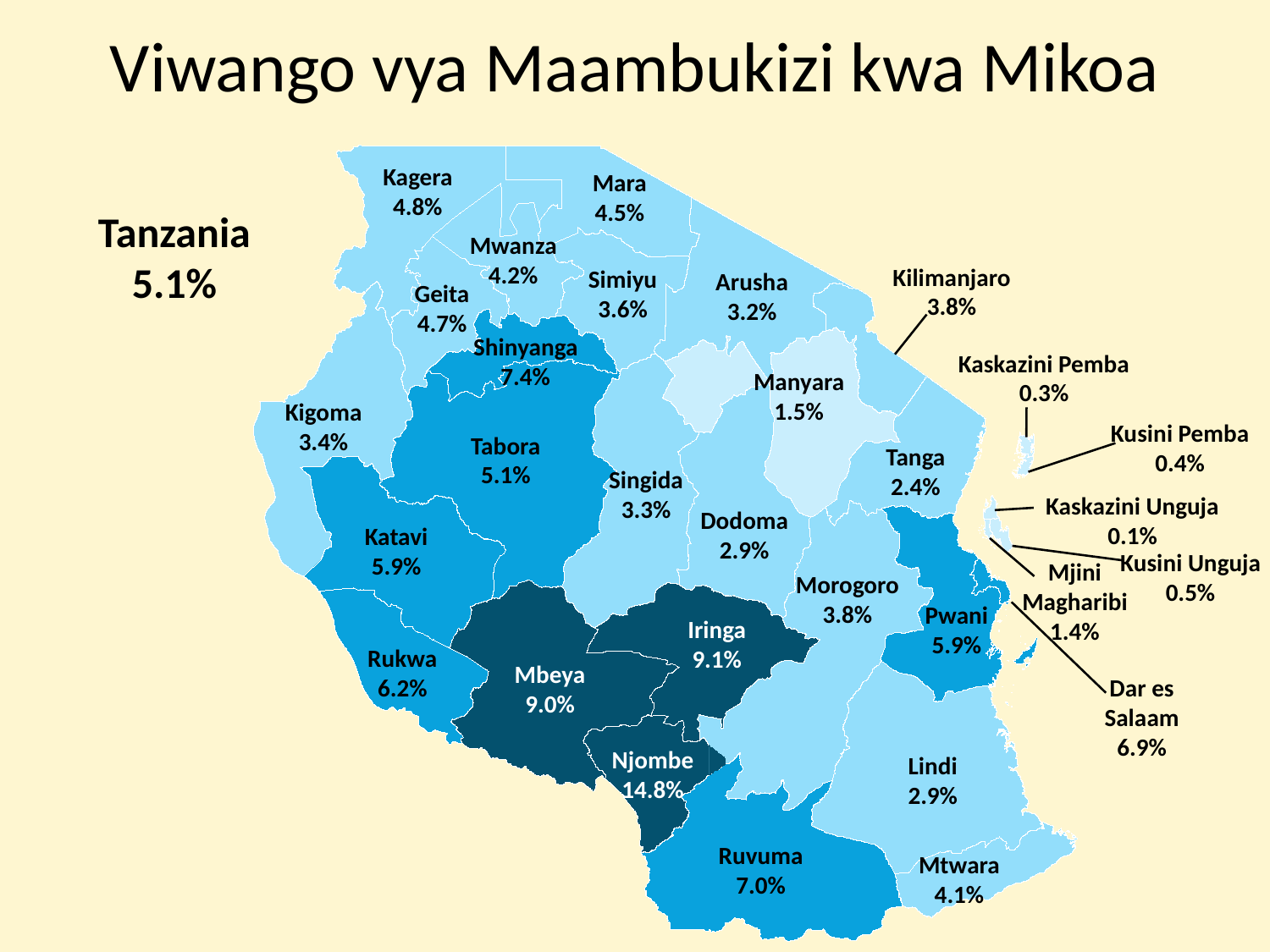

# Viwango vya Maambukizi kwa Mikoa

Kagera
4.8%
Mara
4.5%

Tanzania
5.1%
Mwanza
4.2%

Kilimanjaro
3.8%
Simiyu
3.6%

Arusha
3.2%

Geita
4.7%

Shinyanga
7.4%

Kaskazini Pemba 0.3%

Manyara
1.5%

Kigoma
3.4%

Kusini Pemba
0.4%

Tabora
5.1%

Tanga
2.4%

Singida
3.3%

Kaskazini Unguja 0.1%

Dodoma
2.9%

Katavi
5.9%

Kusini Unguja
0.5%

Mjini Magharibi
1.4%

Morogoro
3.8%

Pwani
5.9%

Iringa
9.1%

Rukwa
6.2%

Mbeya
9.0%

Dar es Salaam
6.9%

Njombe
14.8%

Lindi
2.9%

Ruvuma
7.0%
Mtwara
4.1%